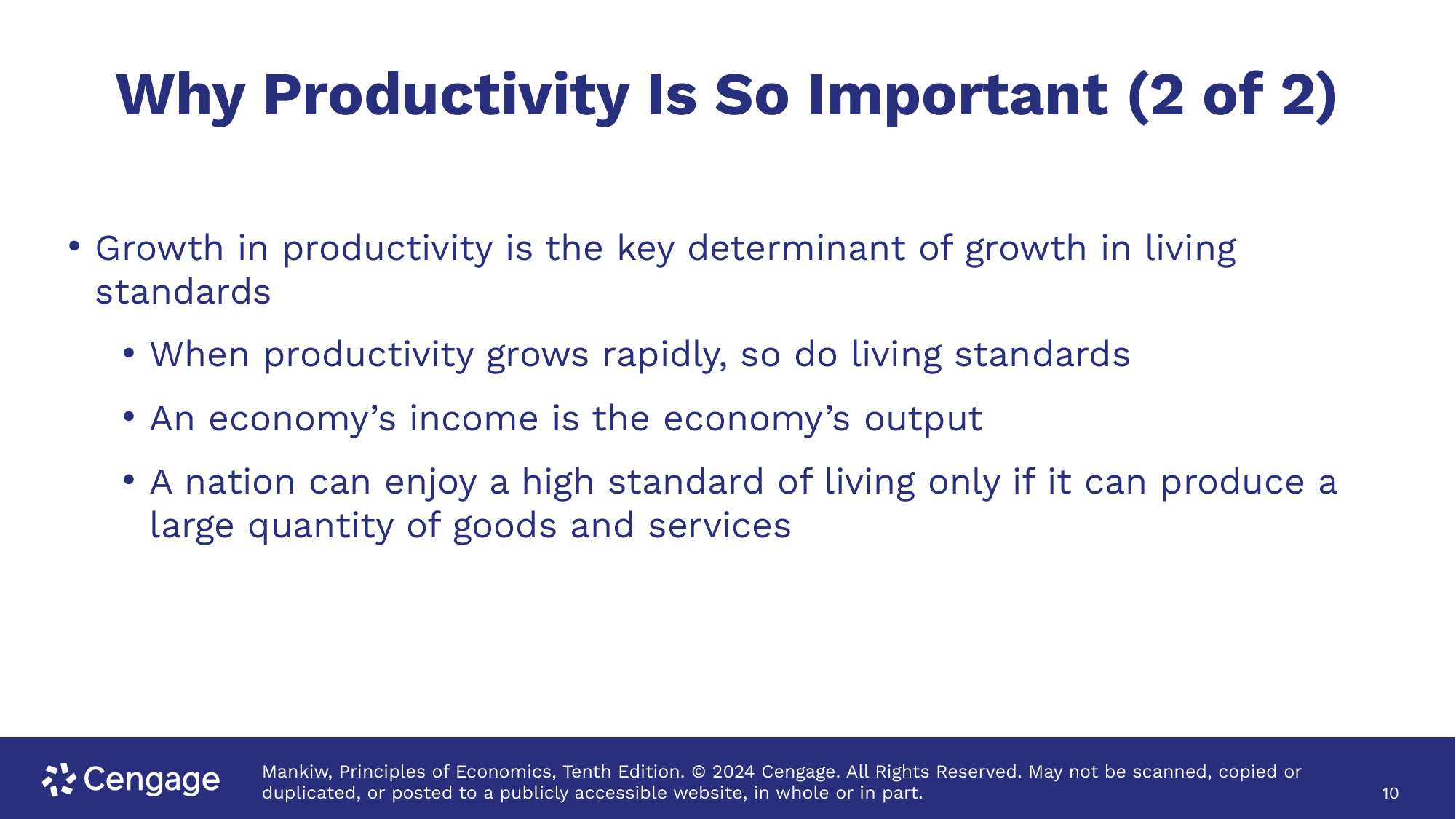

# Why Productivity Is So Important (2 of 2)
Growth in productivity is the key determinant of growth in living standards
When productivity grows rapidly, so do living standards
An economy’s income is the economy’s output
A nation can enjoy a high standard of living only if it can produce a large quantity of goods and services